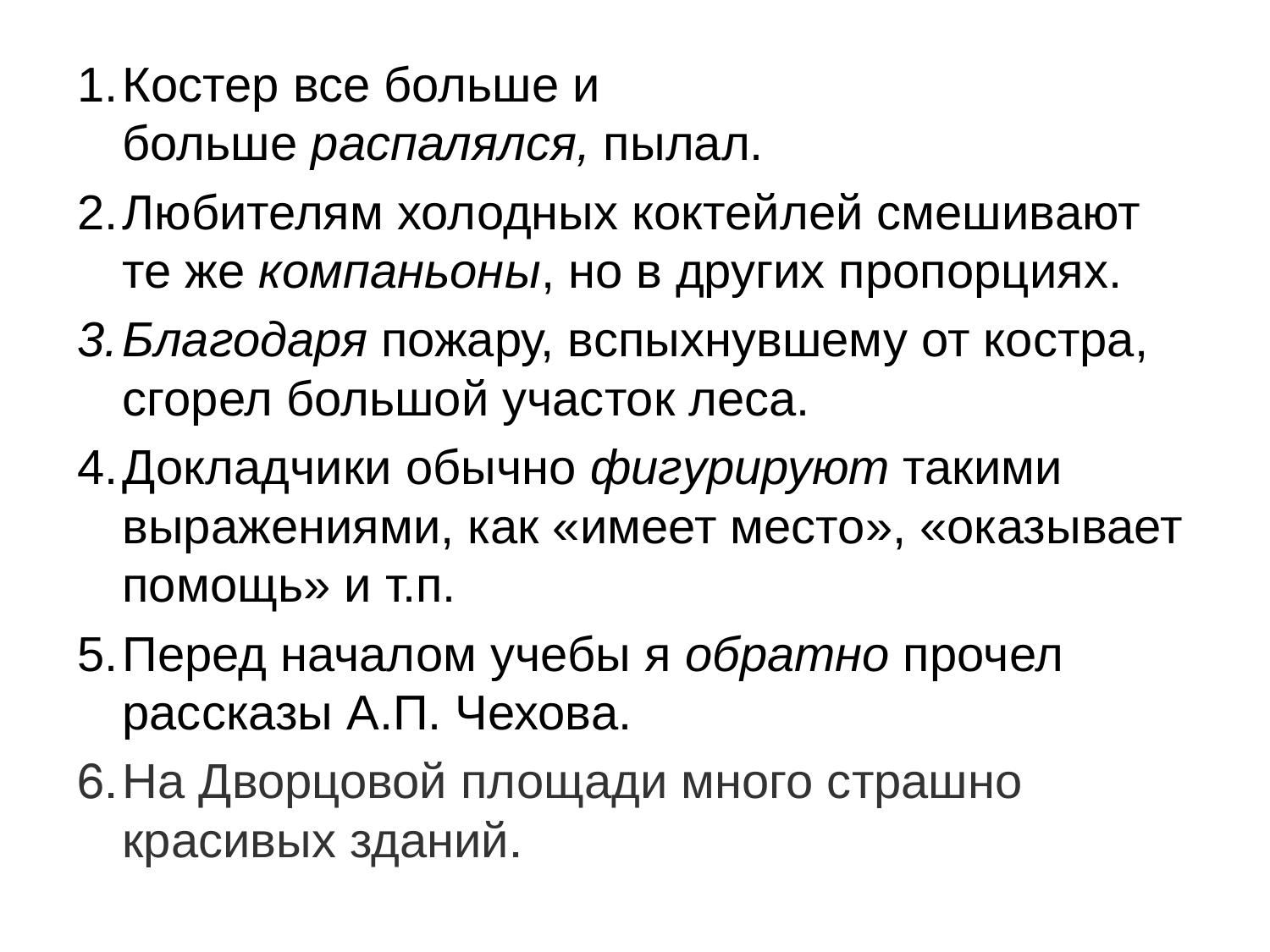

Костер все больше и больше распалялся, пылал.
Любителям холодных коктейлей смешивают те же компаньоны, но в других пропорциях.
Благодаря пожару, вспыхнувшему от костра, сгорел большой участок леса.
Докладчики обычно фигурируют такими выражениями, как «имеет место», «оказывает помощь» и т.п.
Перед началом учебы я обратно прочел рассказы А.П. Чехова.
На Дворцовой площади много страшно красивых зданий.